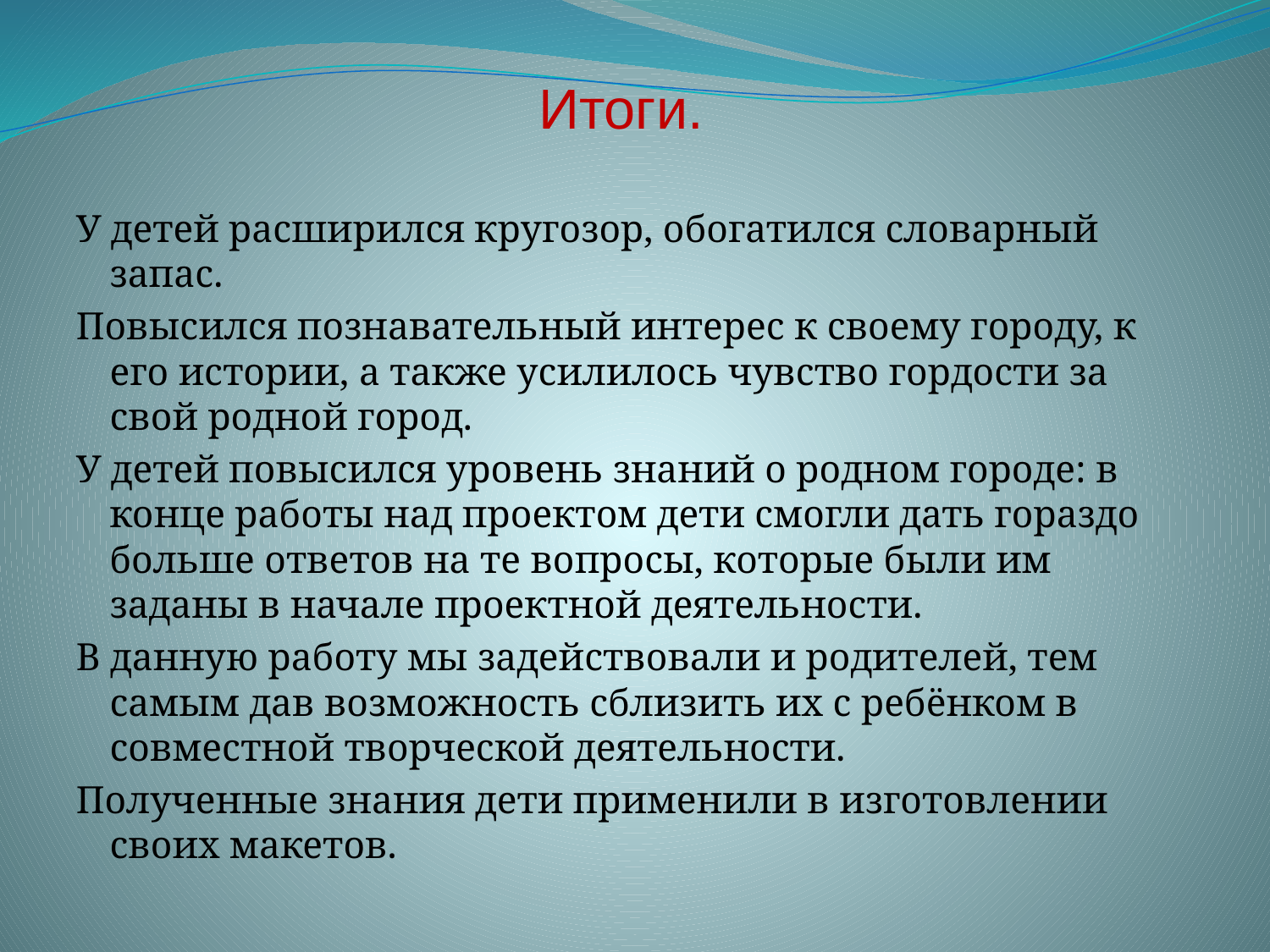

# Итоги.
У детей расширился кругозор, обогатился словарный запас.
Повысился познавательный интерес к своему городу, к его истории, а также усилилось чувство гордости за свой родной город.
У детей повысился уровень знаний о родном городе: в конце работы над проектом дети смогли дать гораздо больше ответов на те вопросы, которые были им заданы в начале проектной деятельности.
В данную работу мы задействовали и родителей, тем самым дав возможность сблизить их с ребёнком в совместной творческой деятельности.
Полученные знания дети применили в изготовлении своих макетов.